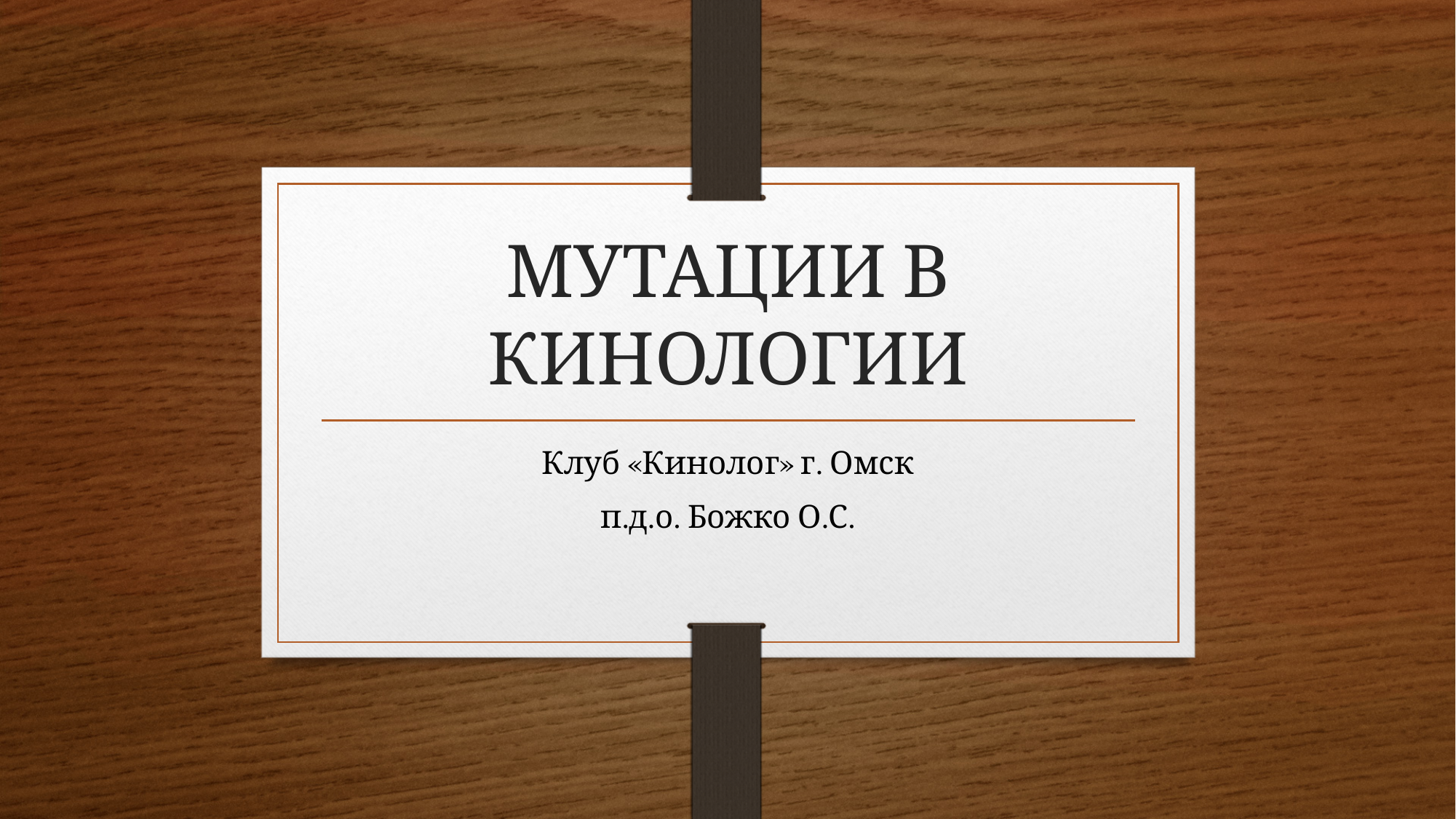

# МУТАЦИИ В КИНОЛОГИИ
Клуб «Кинолог» г. Омск
п.д.о. Божко О.С.